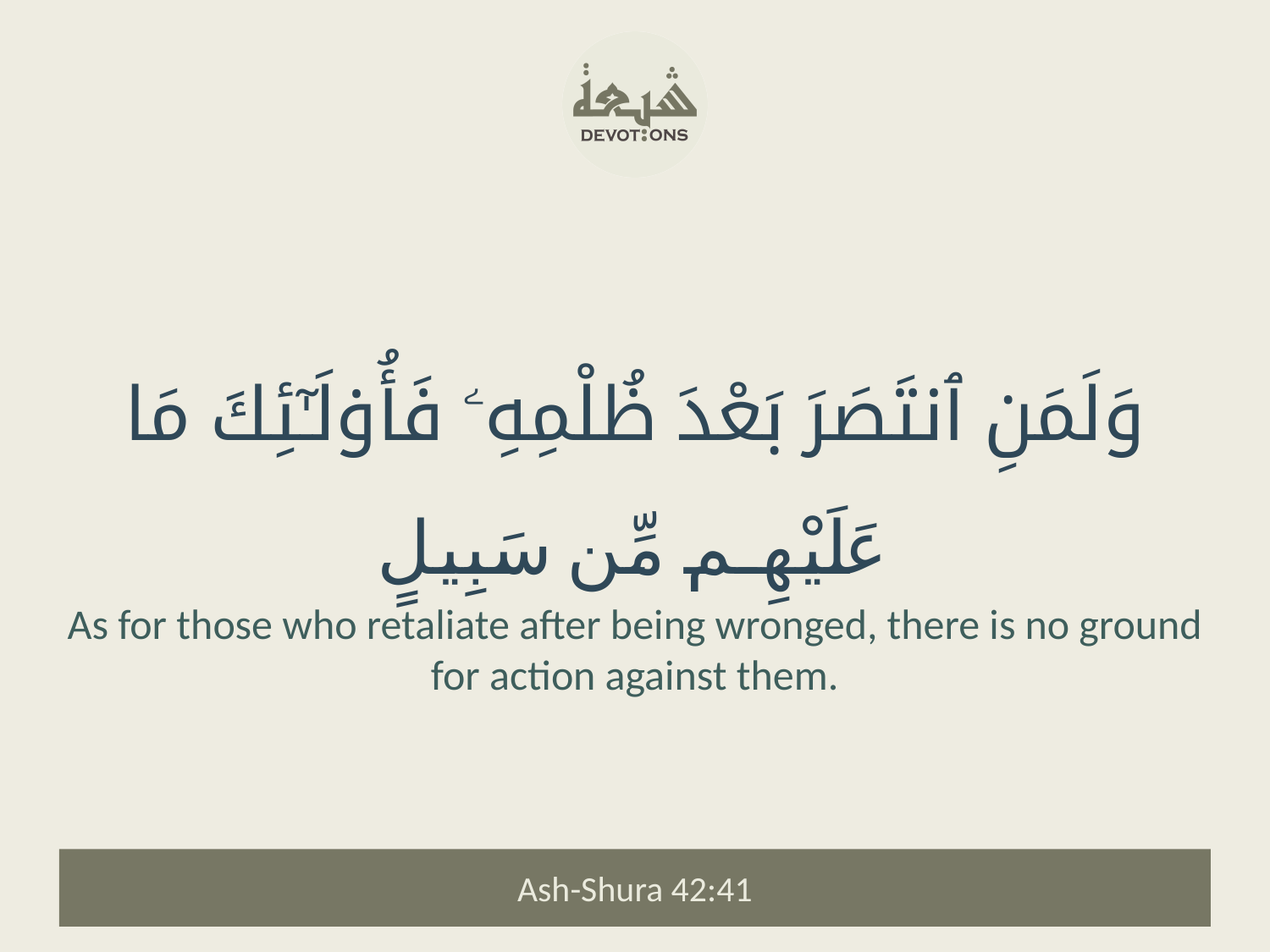

وَلَمَنِ ٱنتَصَرَ بَعْدَ ظُلْمِهِۦ فَأُو۟لَـٰٓئِكَ مَا عَلَيْهِم مِّن سَبِيلٍ
As for those who retaliate after being wronged, there is no ground for action against them.
Ash-Shura 42:41